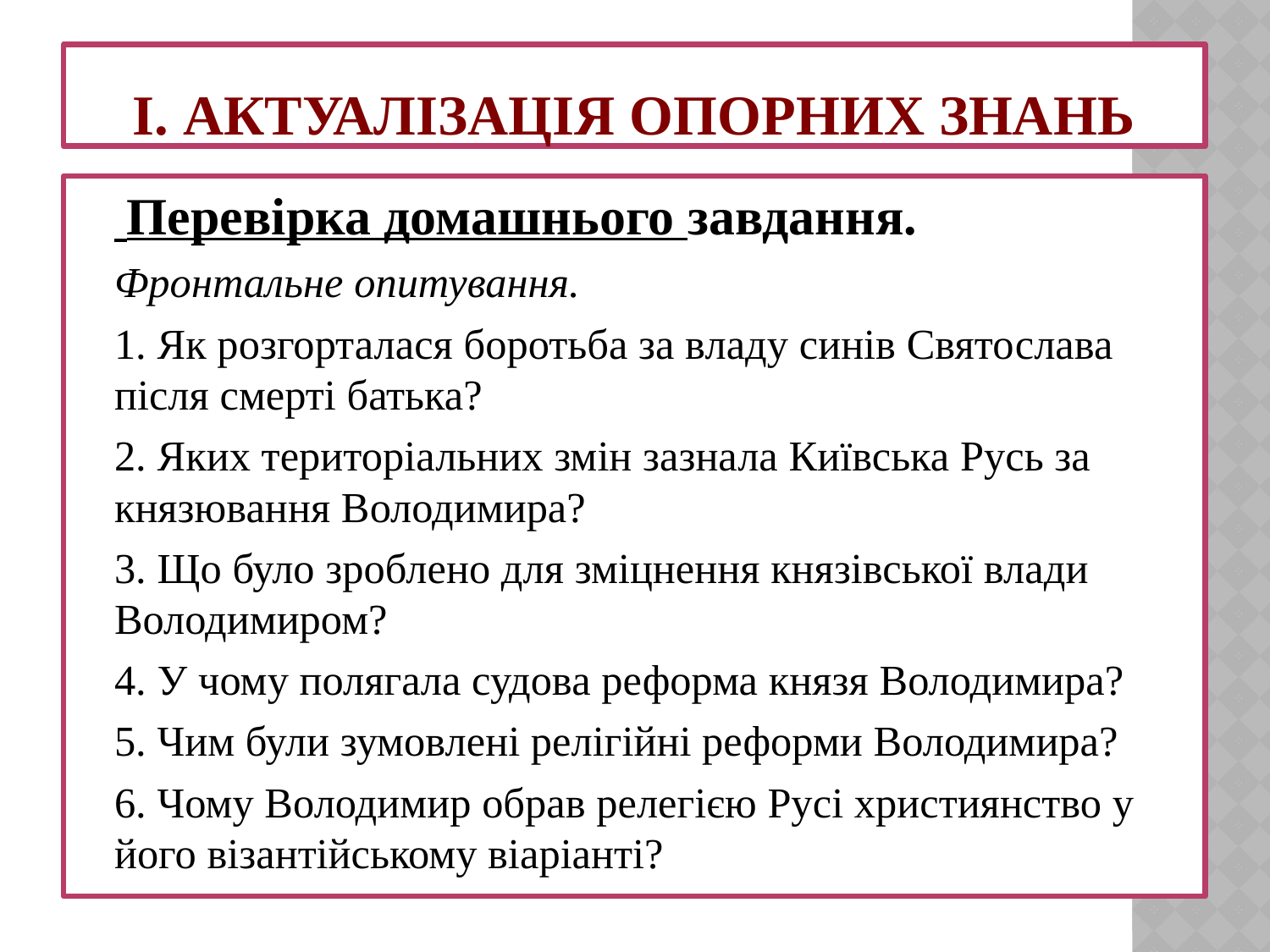

# І. Актуалізація опорних знань
	 Перевірка домашнього завдання.
	Фронтальне опитування.
	1. Як розгорталася боротьба за владу синів Святослава після смерті батька?
	2. Яких територіальних змін зазнала Київська Русь за князювання Володимира?
	3. Що було зроблено для зміцнення князівської влади Володимиром?
	4. У чому полягала судова реформа князя Володимира?
	5. Чим були зумовлені релігійні реформи Володимира?
	6. Чому Володимир обрав релегією Русі християнство у його візантійському віаріанті?